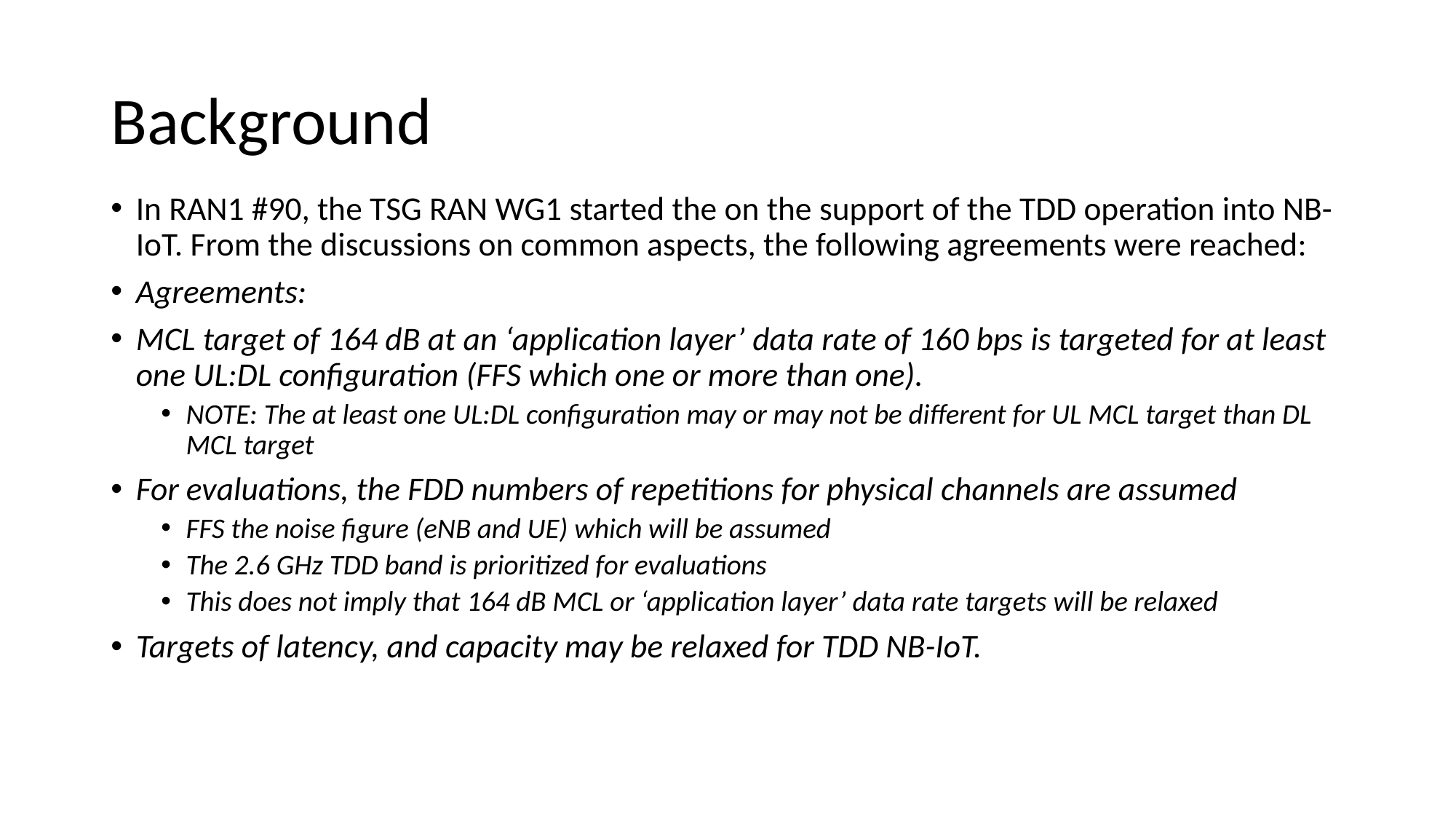

# Background
In RAN1 #90, the TSG RAN WG1 started the on the support of the TDD operation into NB-IoT. From the discussions on common aspects, the following agreements were reached:
Agreements:
MCL target of 164 dB at an ‘application layer’ data rate of 160 bps is targeted for at least one UL:DL configuration (FFS which one or more than one).
NOTE: The at least one UL:DL configuration may or may not be different for UL MCL target than DL MCL target
For evaluations, the FDD numbers of repetitions for physical channels are assumed
FFS the noise figure (eNB and UE) which will be assumed
The 2.6 GHz TDD band is prioritized for evaluations
This does not imply that 164 dB MCL or ‘application layer’ data rate targets will be relaxed
Targets of latency, and capacity may be relaxed for TDD NB-IoT.